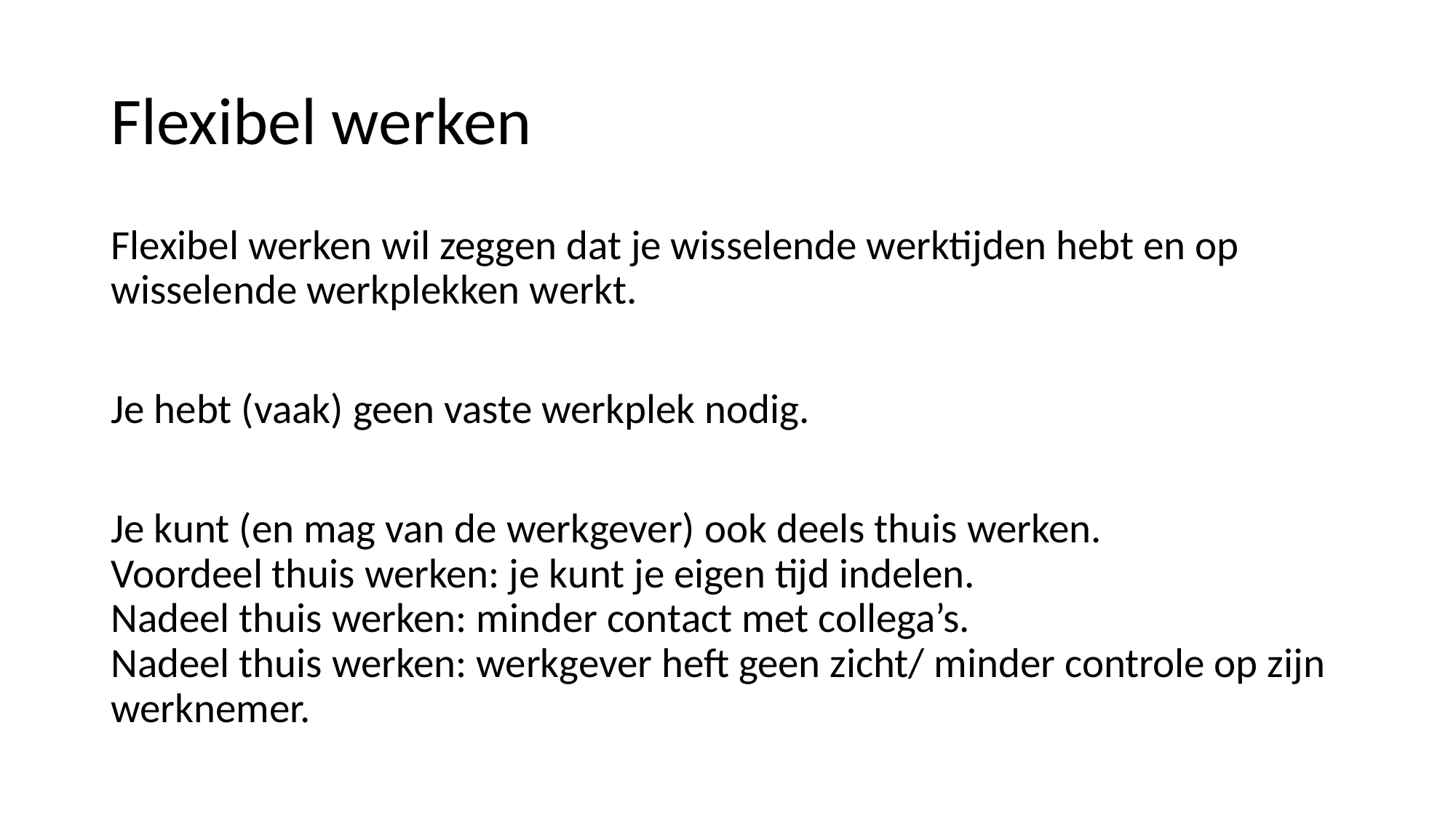

# Flexibel werken
Flexibel werken wil zeggen dat je wisselende werktijden hebt en op wisselende werkplekken werkt.

Je hebt (vaak) geen vaste werkplek nodig.

Je kunt (en mag van de werkgever) ook deels thuis werken.
Voordeel thuis werken: je kunt je eigen tijd indelen.
Nadeel thuis werken: minder contact met collega’s.
Nadeel thuis werken: werkgever heft geen zicht/ minder controle op zijn werknemer.